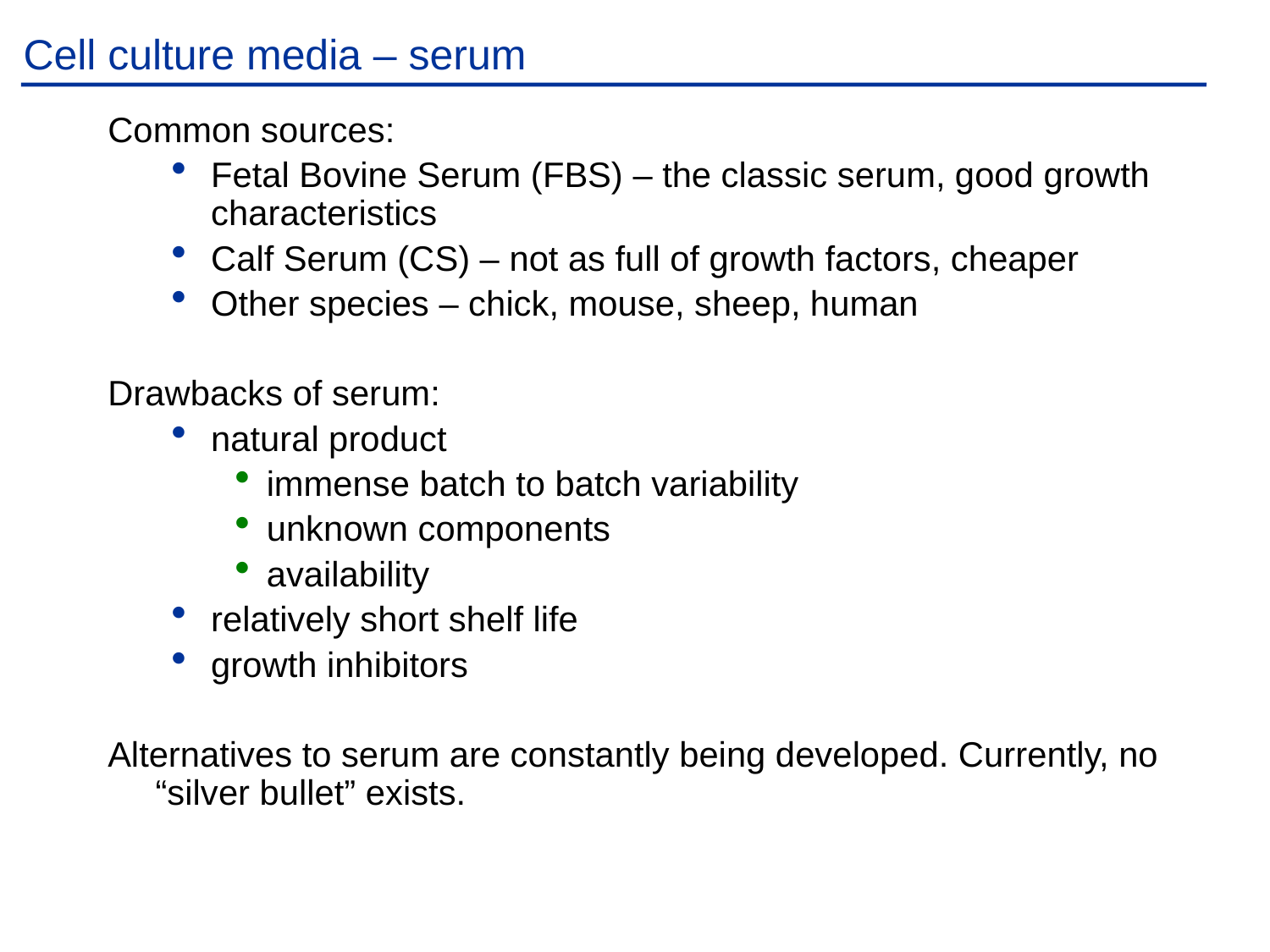

# Cell culture media – serum

Common sources:
Fetal Bovine Serum (FBS) – the classic serum, good growth characteristics
Calf Serum (CS) – not as full of growth factors, cheaper
Other species – chick, mouse, sheep, human

Drawbacks of serum:
natural product
immense batch to batch variability
unknown components
availability
relatively short shelf life
growth inhibitors

Alternatives to serum are constantly being developed. Currently, no “silver bullet” exists.